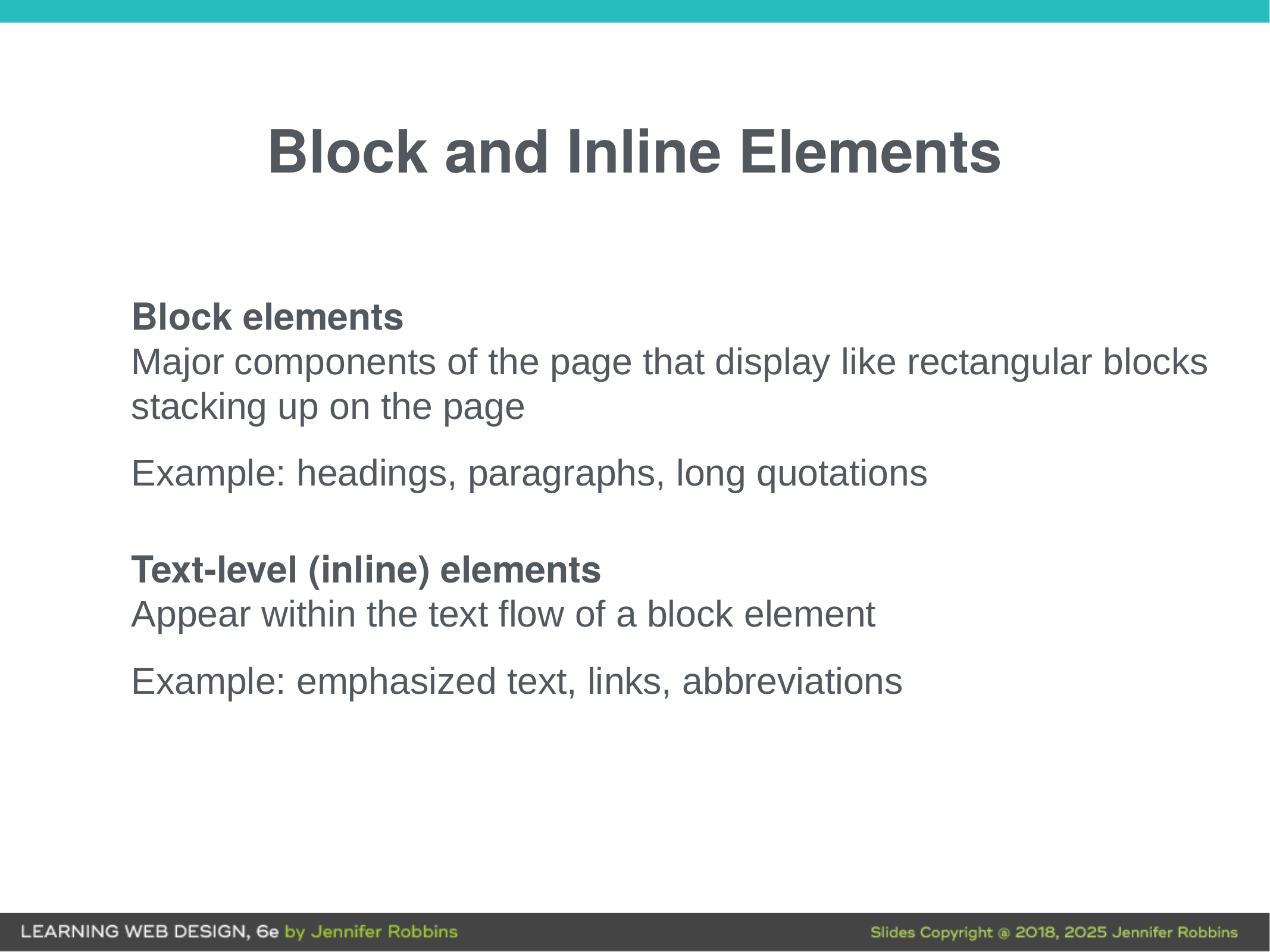

# Block and Inline Elements
Block elements
Major components of the page that display like rectangular blocks stacking up on the page
Example: headings, paragraphs, long quotations
Text-level (inline) elements
Appear within the text flow of a block element
Example: emphasized text, links, abbreviations